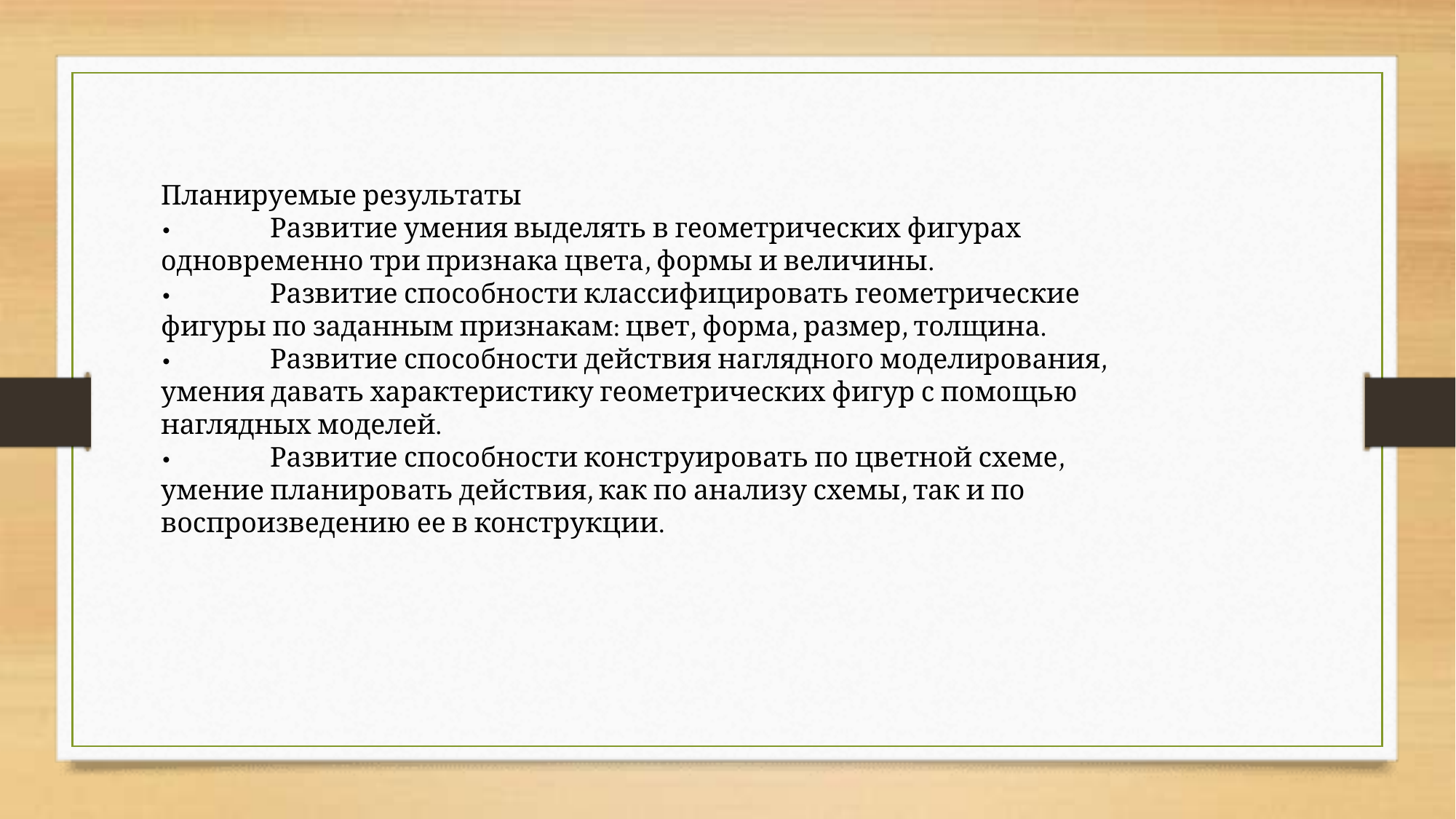

Планируемые результаты
•	Развитие умения выделять в геометрических фигурах одновременно три признака цвета, формы и величины.
•	Развитие способности классифицировать геометрические фигуры по заданным признакам: цвет, форма, размер, толщина.
•	Развитие способности действия наглядного моделирования, умения давать характеристику геометрических фигур с помощью наглядных моделей.
•	Развитие способности конструировать по цветной схеме, умение планировать действия, как по анализу схемы, так и по воспроизведению ее в конструкции.